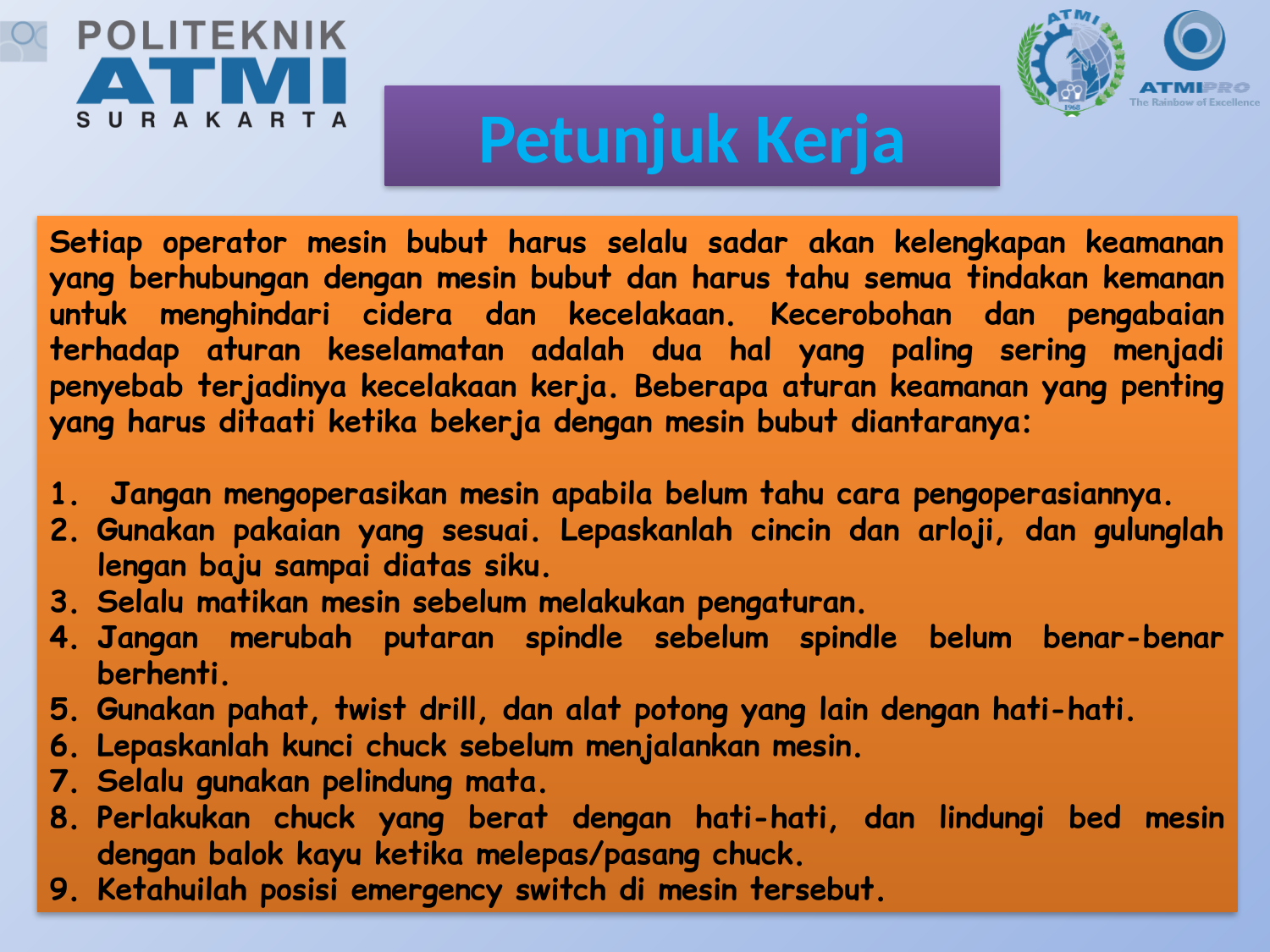

Petunjuk Kerja
Setiap operator mesin bubut harus selalu sadar akan kelengkapan keamanan yang berhubungan dengan mesin bubut dan harus tahu semua tindakan kemanan untuk menghindari cidera dan kecelakaan. Kecerobohan dan pengabaian terhadap aturan keselamatan adalah dua hal yang paling sering menjadi penyebab terjadinya kecelakaan kerja. Beberapa aturan keamanan yang penting yang harus ditaati ketika bekerja dengan mesin bubut diantaranya:

 Jangan mengoperasikan mesin apabila belum tahu cara pengoperasiannya.
Gunakan pakaian yang sesuai. Lepaskanlah cincin dan arloji, dan gulunglah lengan baju sampai diatas siku.
Selalu matikan mesin sebelum melakukan pengaturan.
Jangan merubah putaran spindle sebelum spindle belum benar-benar berhenti.
Gunakan pahat, twist drill, dan alat potong yang lain dengan hati-hati.
Lepaskanlah kunci chuck sebelum menjalankan mesin.
Selalu gunakan pelindung mata.
Perlakukan chuck yang berat dengan hati-hati, dan lindungi bed mesin dengan balok kayu ketika melepas/pasang chuck.
Ketahuilah posisi emergency switch di mesin tersebut.